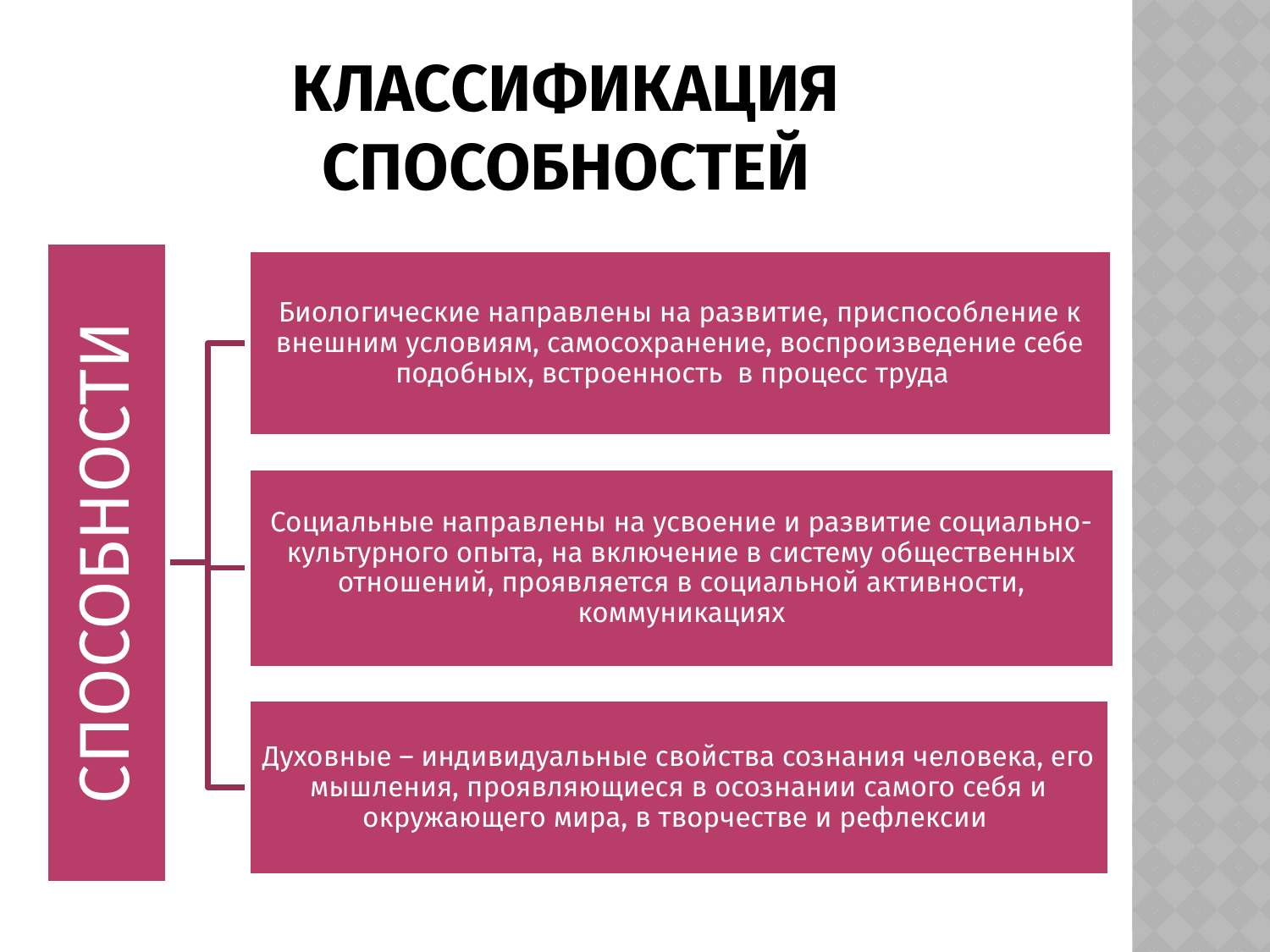

# классификация способностей

СПОСОБНОСТИ
Биологические направлены на развитие, приспособление к внешним условиям, самосохранение, воспроизведение себе подобных, встроенность  в процесс труда
Социальные направлены на усвоение и развитие социально-культурного опыта, на включение в систему общественных отношений, проявляется в социальной активности, коммуникациях
Духовные – индивидуальные свойства сознания человека, его мышления, проявляющиеся в осознании самого себя и окружающего мира, в творчестве и рефлексии